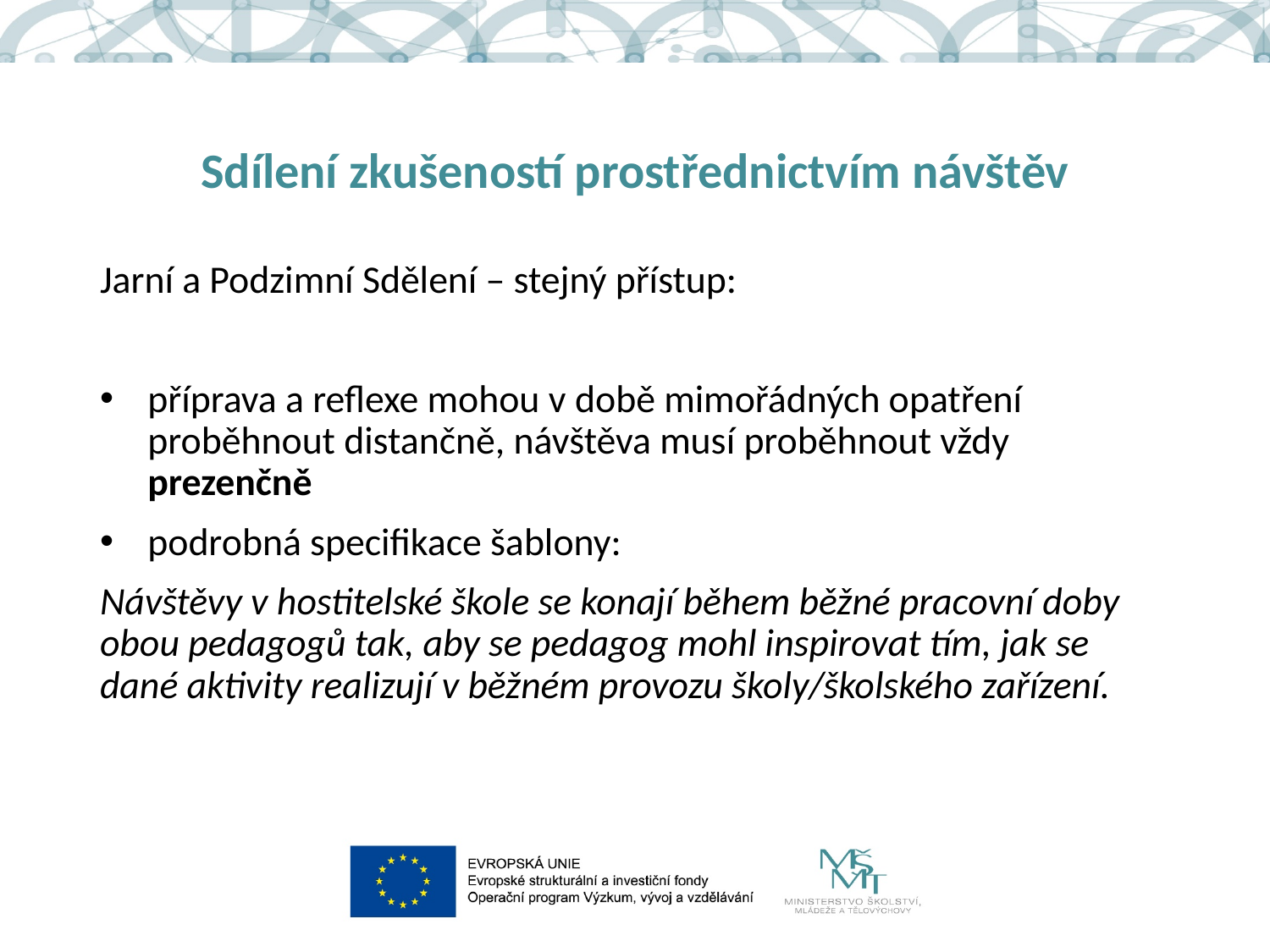

# Sdílení zkušeností prostřednictvím návštěv
Jarní a Podzimní Sdělení – stejný přístup:

příprava a reflexe mohou v době mimořádných opatření proběhnout distančně, návštěva musí proběhnout vždy prezenčně
podrobná specifikace šablony:
Návštěvy v hostitelské škole se konají během běžné pracovní doby obou pedagogů tak, aby se pedagog mohl inspirovat tím, jak se dané aktivity realizují v běžném provozu školy/školského zařízení.